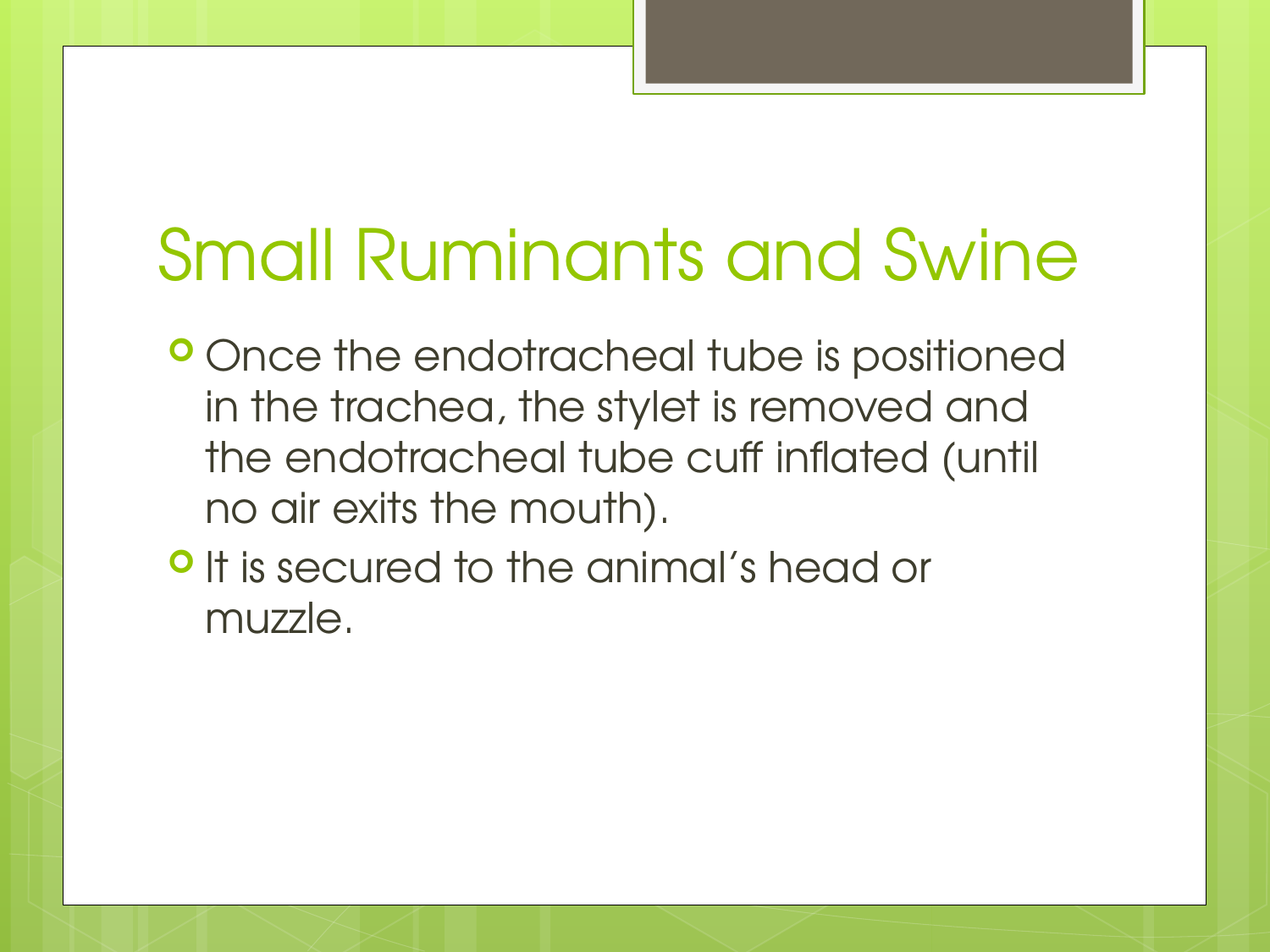

# Small Ruminants and Swine
Once the endotracheal tube is positioned in the trachea, the stylet is removed and the endotracheal tube cuff inflated (until no air exits the mouth).
It is secured to the animal’s head or muzzle.